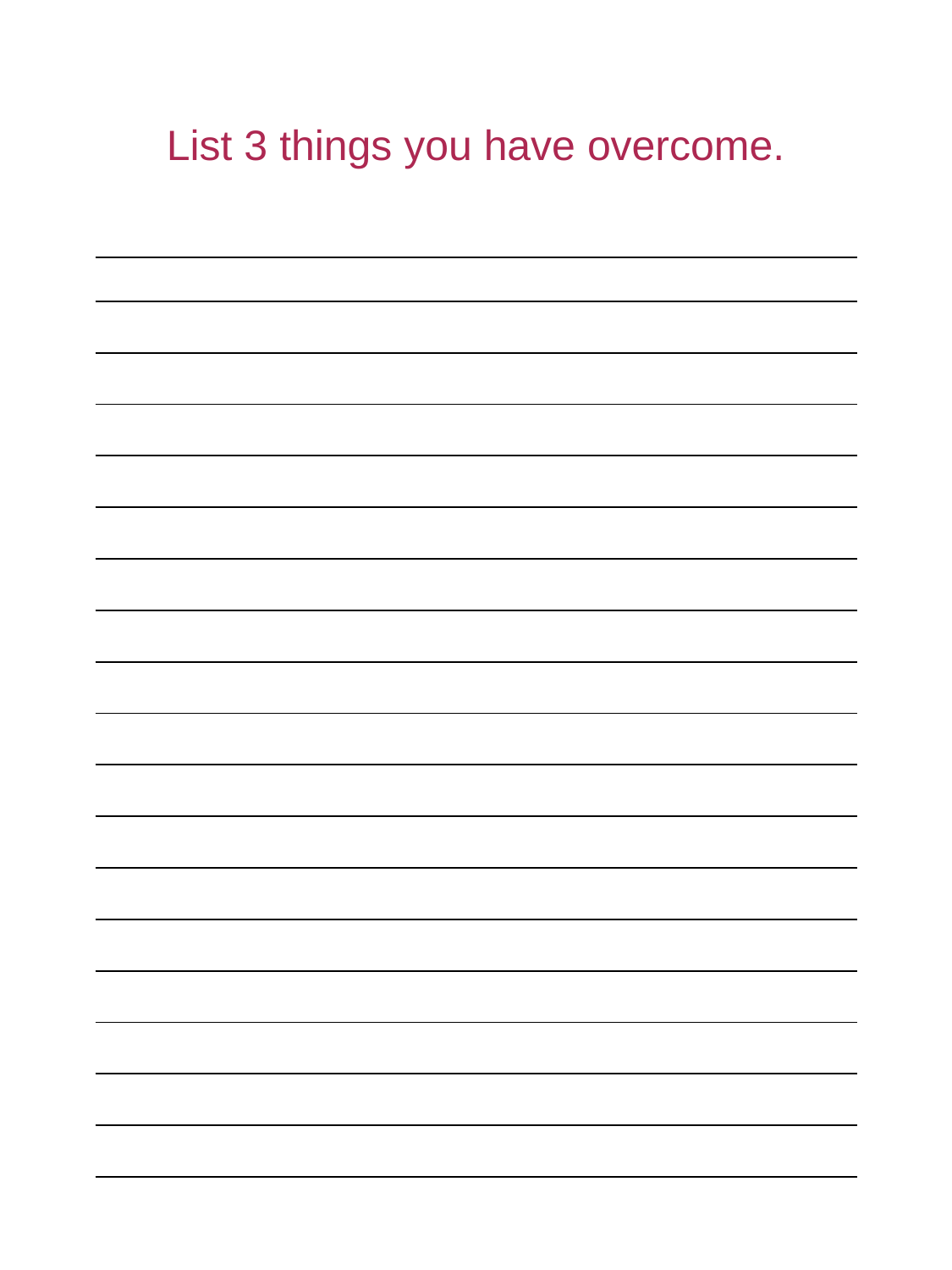

List 3 things you have overcome.
|  |
| --- |
|  |
|  |
|  |
|  |
|  |
|  |
|  |
|  |
|  |
|  |
|  |
|  |
|  |
|  |
|  |
|  |
|  |